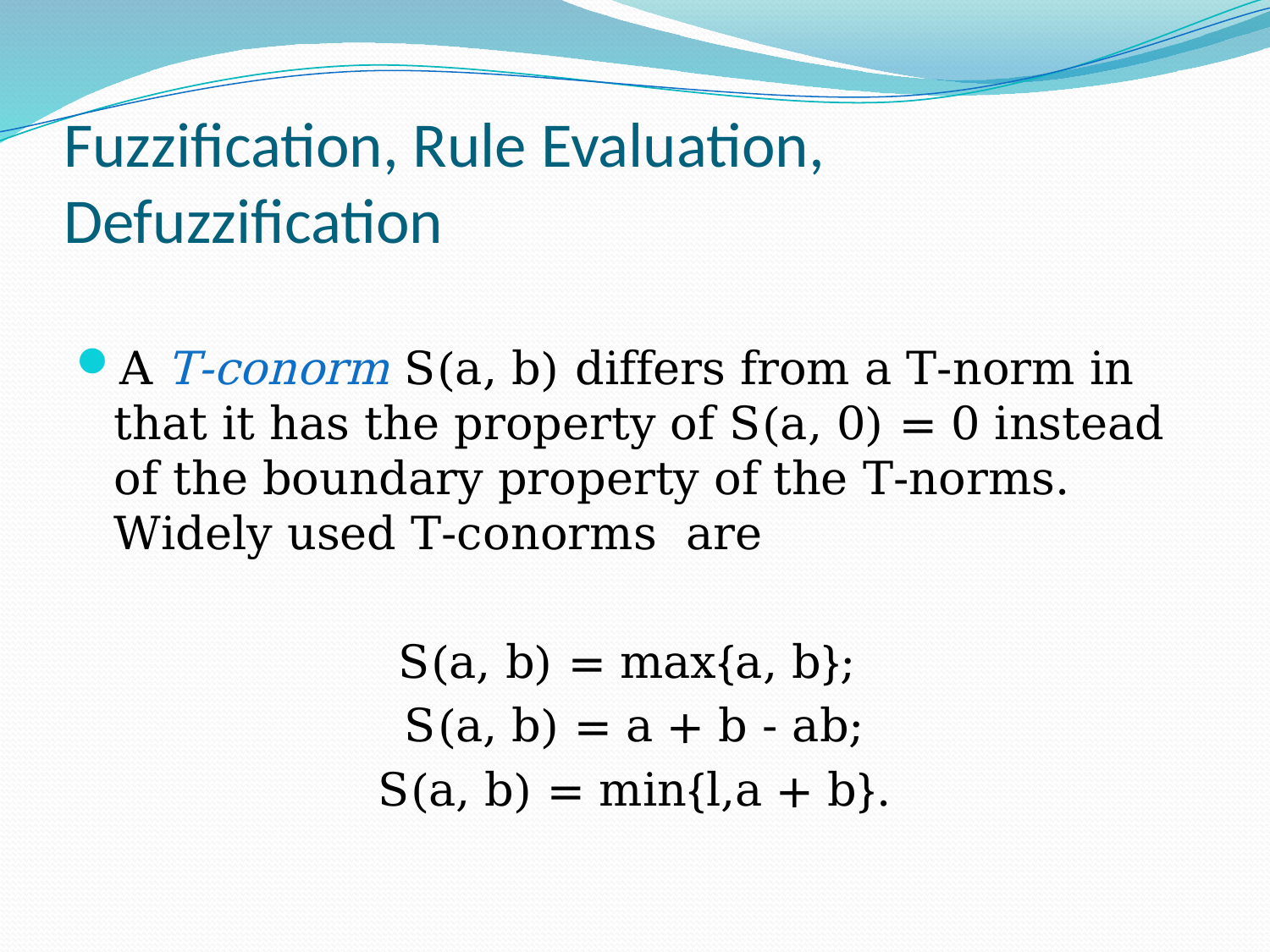

# Fuzzification, Rule Evaluation, Defuzzification

A T-conorm S(a, b) differs from a T-norm in that it has the property of S(a, 0) = 0 instead of the boundary property of the T-norms. Widely used T-conorms  are

S(a, b) = max{a, b};
S(a, b) = a + b - ab;
S(a, b) = min{l,a + b}.